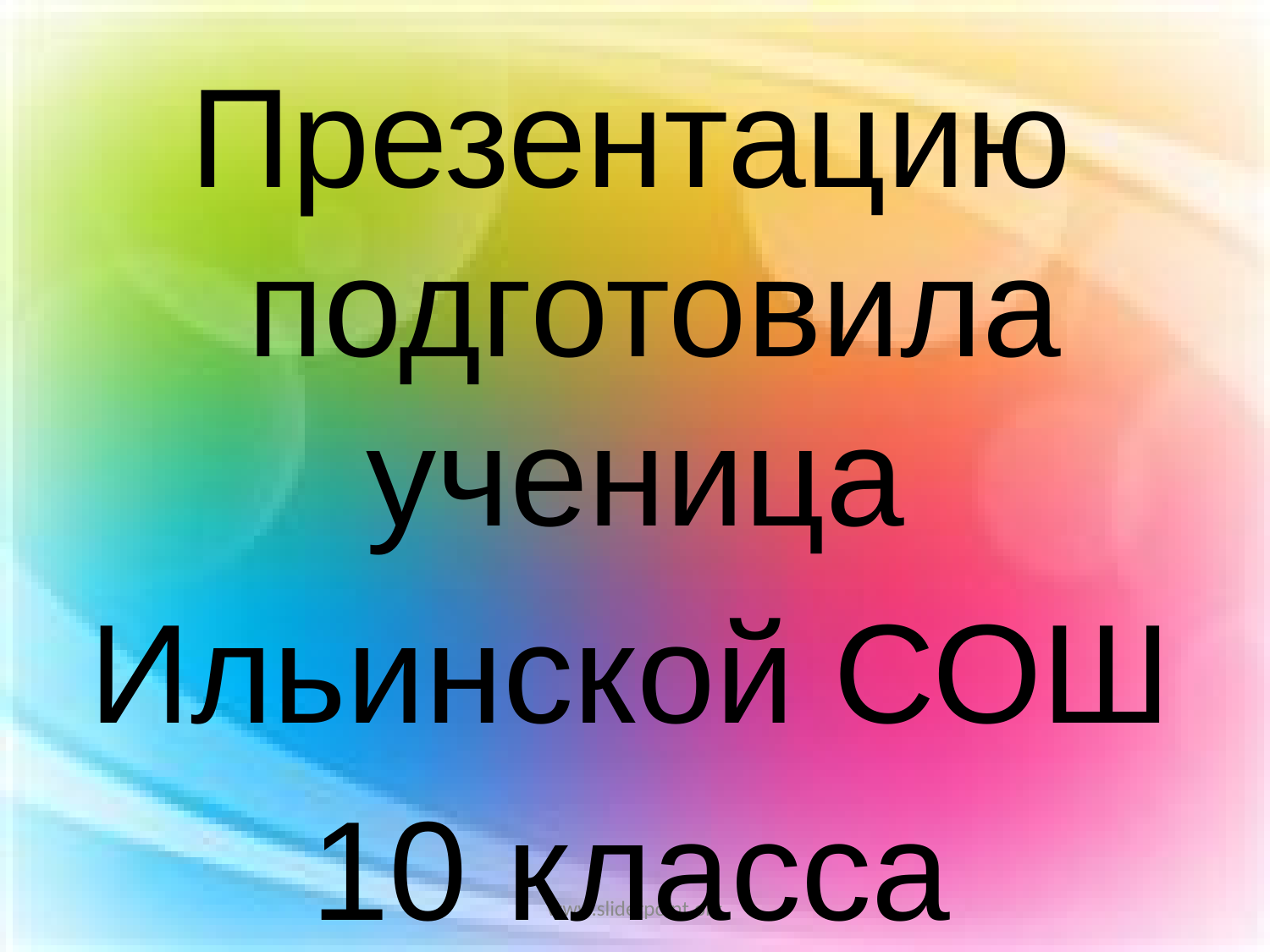

Презентацию подготовила ученица
Ильинской СОШ
10 класса Балутина Юлия
www.sliderpoint.org